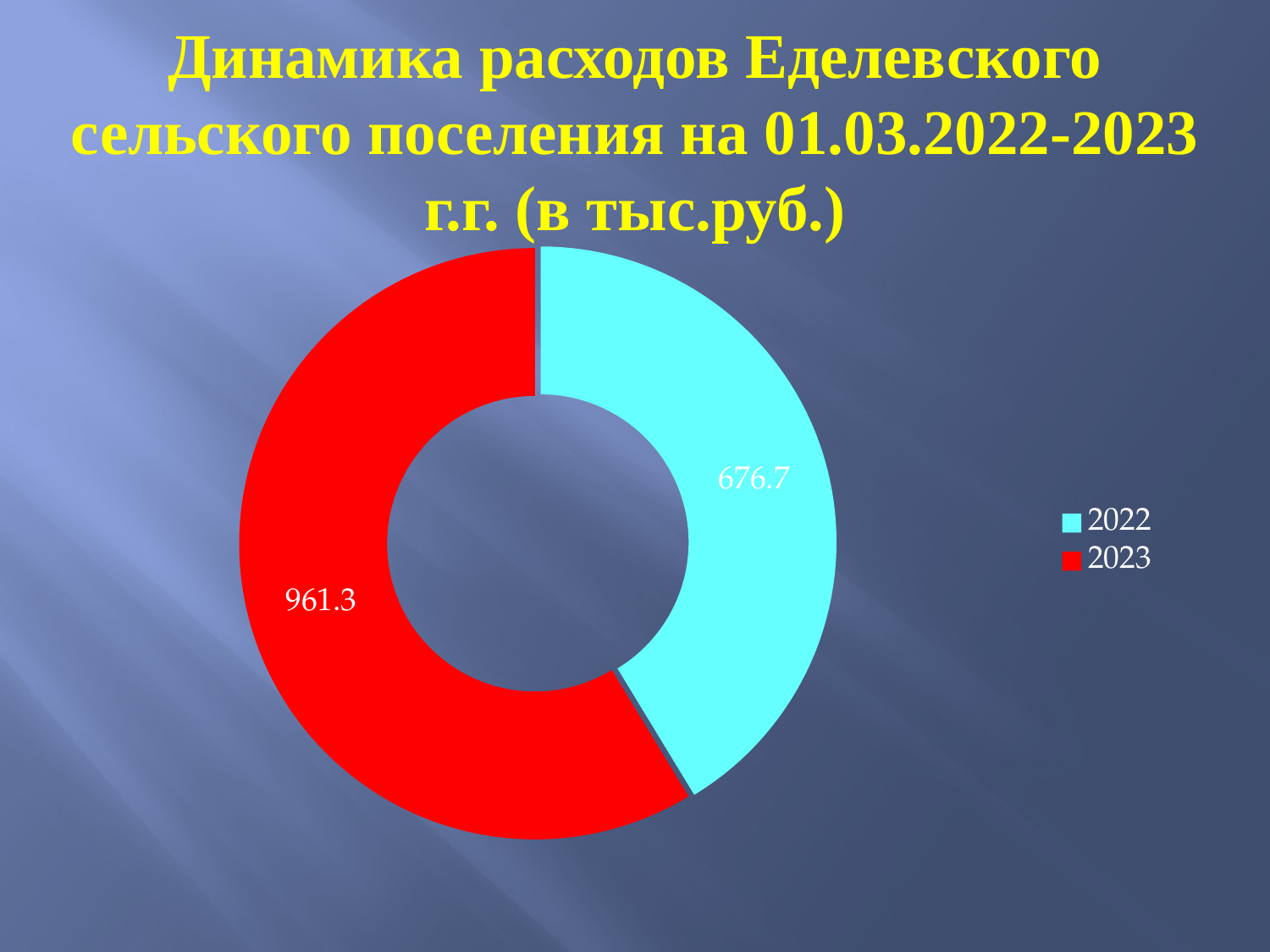

# Динамика расходов Еделевского сельского поселения на 01.03.2022-2023 г.г. (в тыс.руб.)

### Chart

| Category | Столбец2 |
|---|---|
| 2022 | 676.7 |
| 2023 | 961.3 |